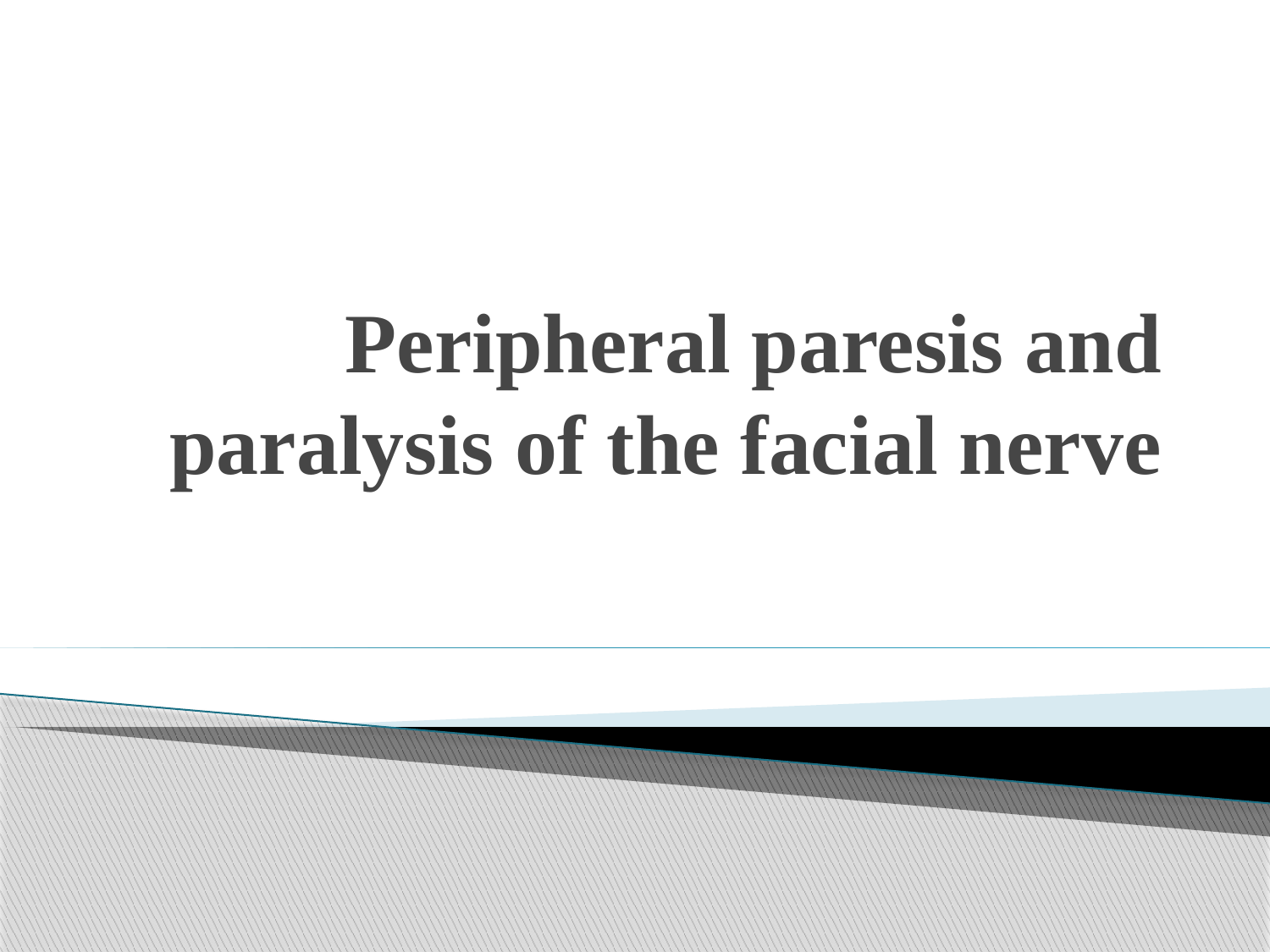

# Peripheral paresis and paralysis of the facial nerve